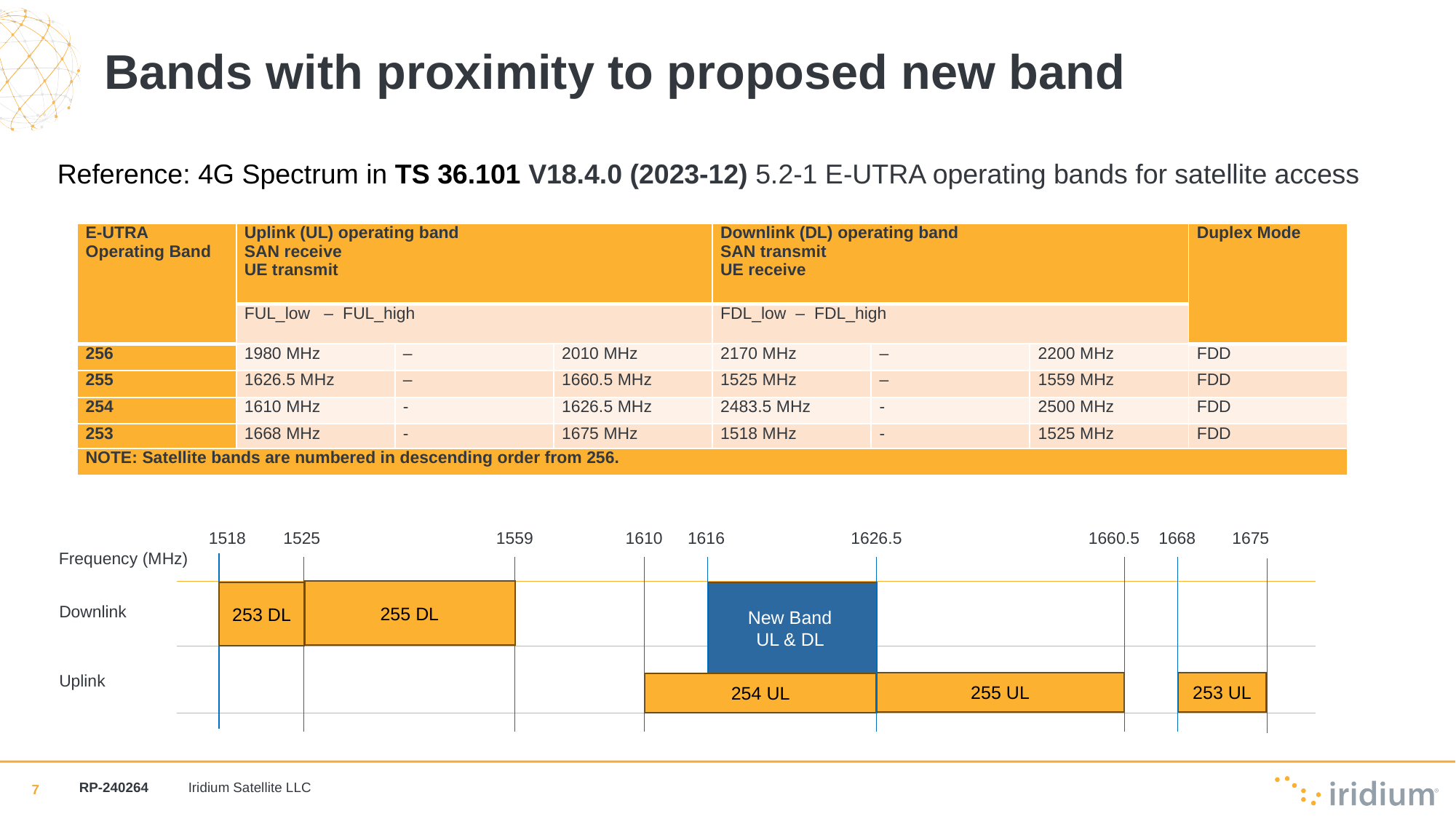

# Bands with proximity to proposed new band
Reference: 4G Spectrum in TS 36.101 V18.4.0 (2023-12) 5.2-1 E-UTRA operating bands for satellite access

| E‑UTRA Operating Band | Uplink (UL) operating band SAN receive UE transmit |  |  | Downlink (DL) operating band SAN transmit  UE receive |  |  | Duplex Mode |
| --- | --- | --- | --- | --- | --- | --- | --- |
|  | FUL\_low   –  FUL\_high |  |  | FDL\_low  –  FDL\_high |  |  |  |
| 256 | 1980 MHz | – | 2010 MHz | 2170 MHz | – | 2200 MHz | FDD |
| 255 | 1626.5 MHz | – | 1660.5 MHz | 1525 MHz | – | 1559 MHz | FDD |
| 254 | 1610 MHz | - | 1626.5 MHz | 2483.5 MHz | - | 2500 MHz | FDD |
| 253 | 1668 MHz | - | 1675 MHz | 1518 MHz | - | 1525 MHz | FDD |
| NOTE: Satellite bands are numbered in descending order from 256. |  |  |  |  |  |  |  |
1518
1525
1559
1610
1616
1626.5
1660.5
1668
1675
Frequency (MHz)
255 DL
253 DL
New Band
UL & DL
Downlink
Uplink
255 UL
253 UL
254 UL
RP-240264 	Iridium Satellite LLC
7